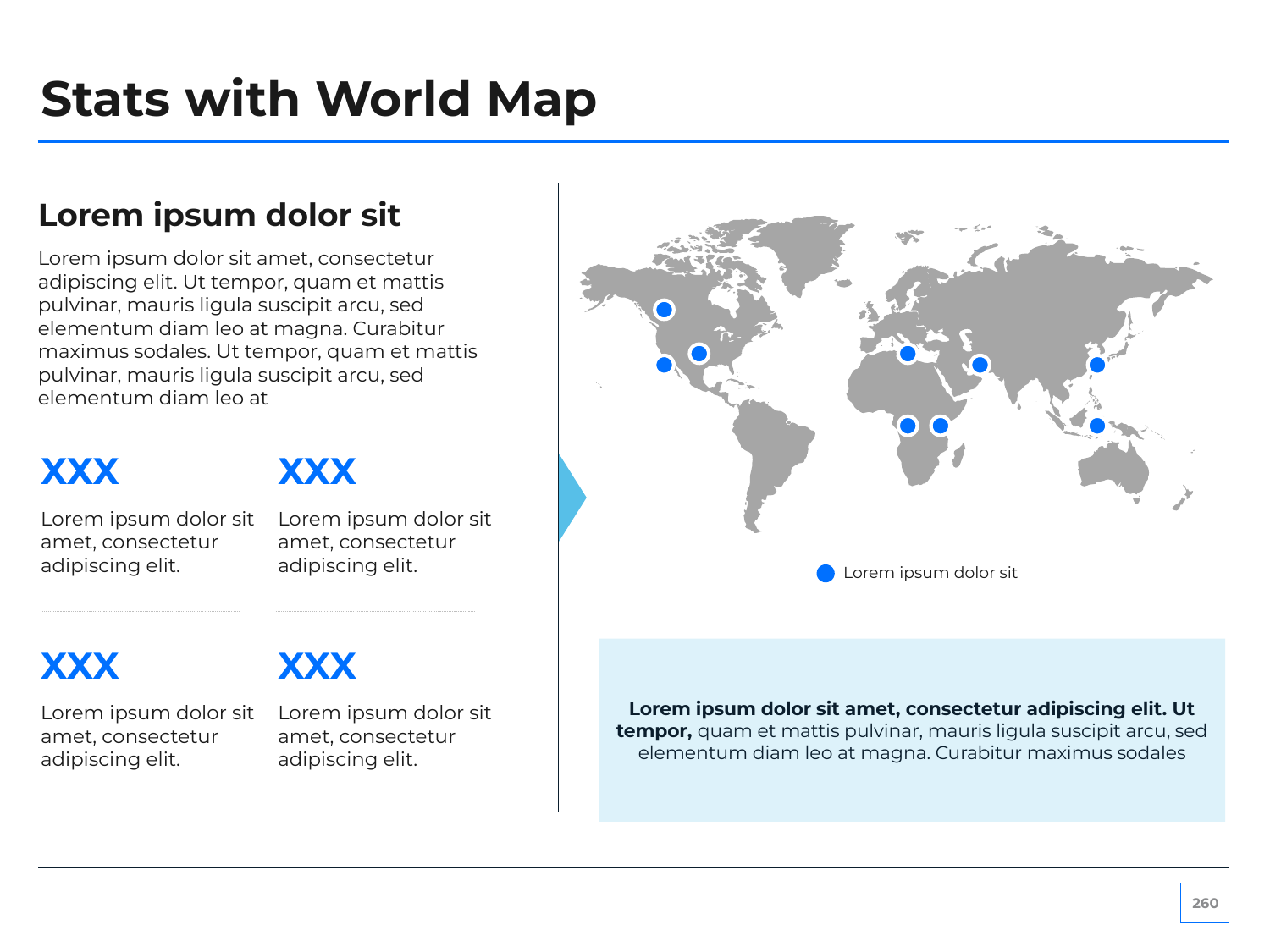

# Stats with World Map
Lorem ipsum dolor sit

Lorem ipsum dolor sit amet, consectetur adipiscing elit. Ut tempor, quam et mattis pulvinar, mauris ligula suscipit arcu, sed elementum diam leo at magna. Curabitur maximus sodales. Ut tempor, quam et mattis pulvinar, mauris ligula suscipit arcu, sed elementum diam leo at
XXX
XXX

Lorem ipsum dolor sit amet, consectetur adipiscing elit.
Lorem ipsum dolor sit amet, consectetur adipiscing elit.
Lorem ipsum dolor sit

XXX
XXX
Lorem ipsum dolor sit amet, consectetur adipiscing elit. Ut tempor, quam et mattis pulvinar, mauris ligula suscipit arcu, sed elementum diam leo at magna. Curabitur maximus sodales
Lorem ipsum dolor sit amet, consectetur adipiscing elit.
Lorem ipsum dolor sit amet, consectetur adipiscing elit.
260